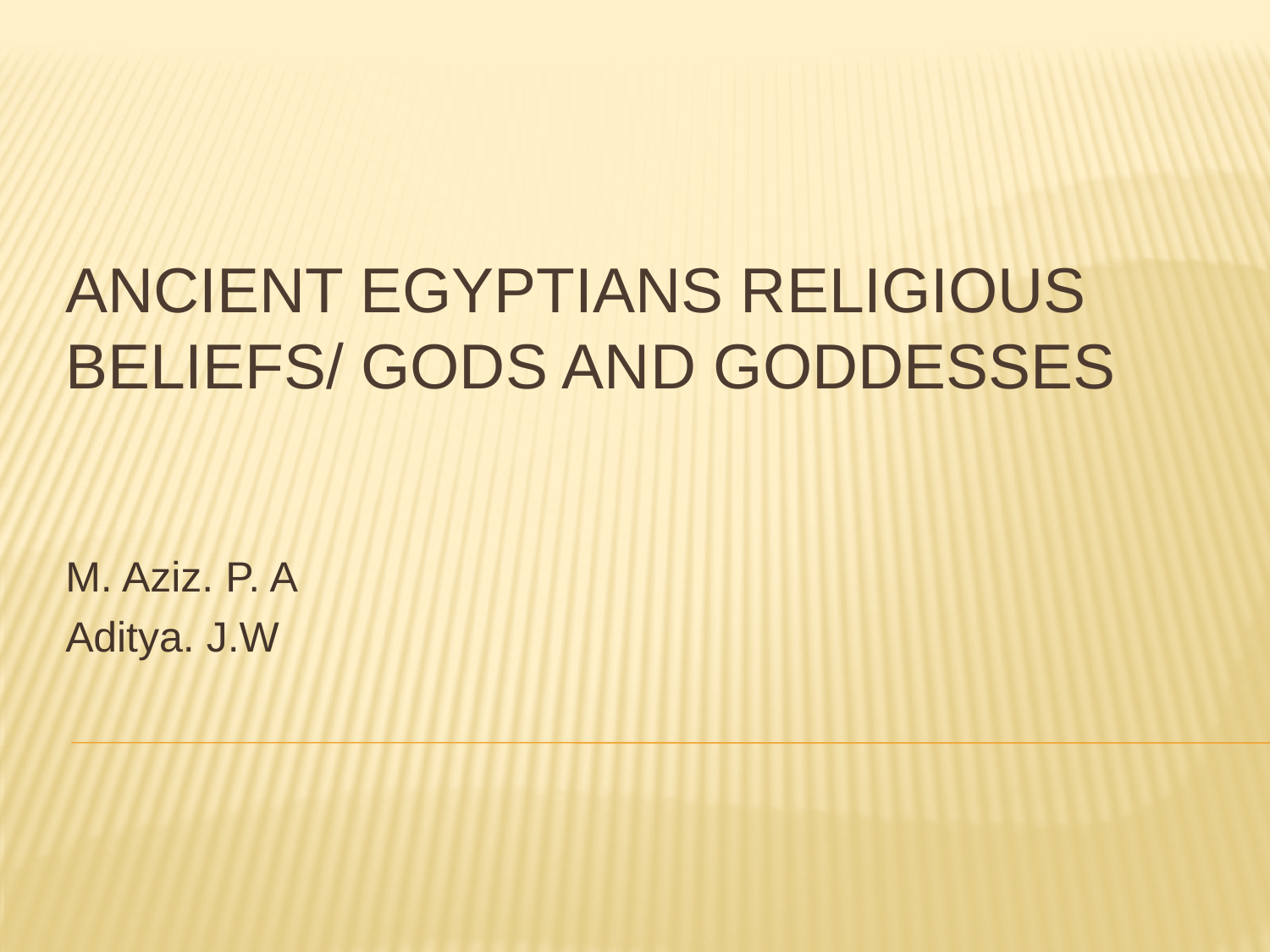

# Ancient Egyptians Religious beliefs/ gods and goddesses
M. Aziz. P. A
Aditya. J.W